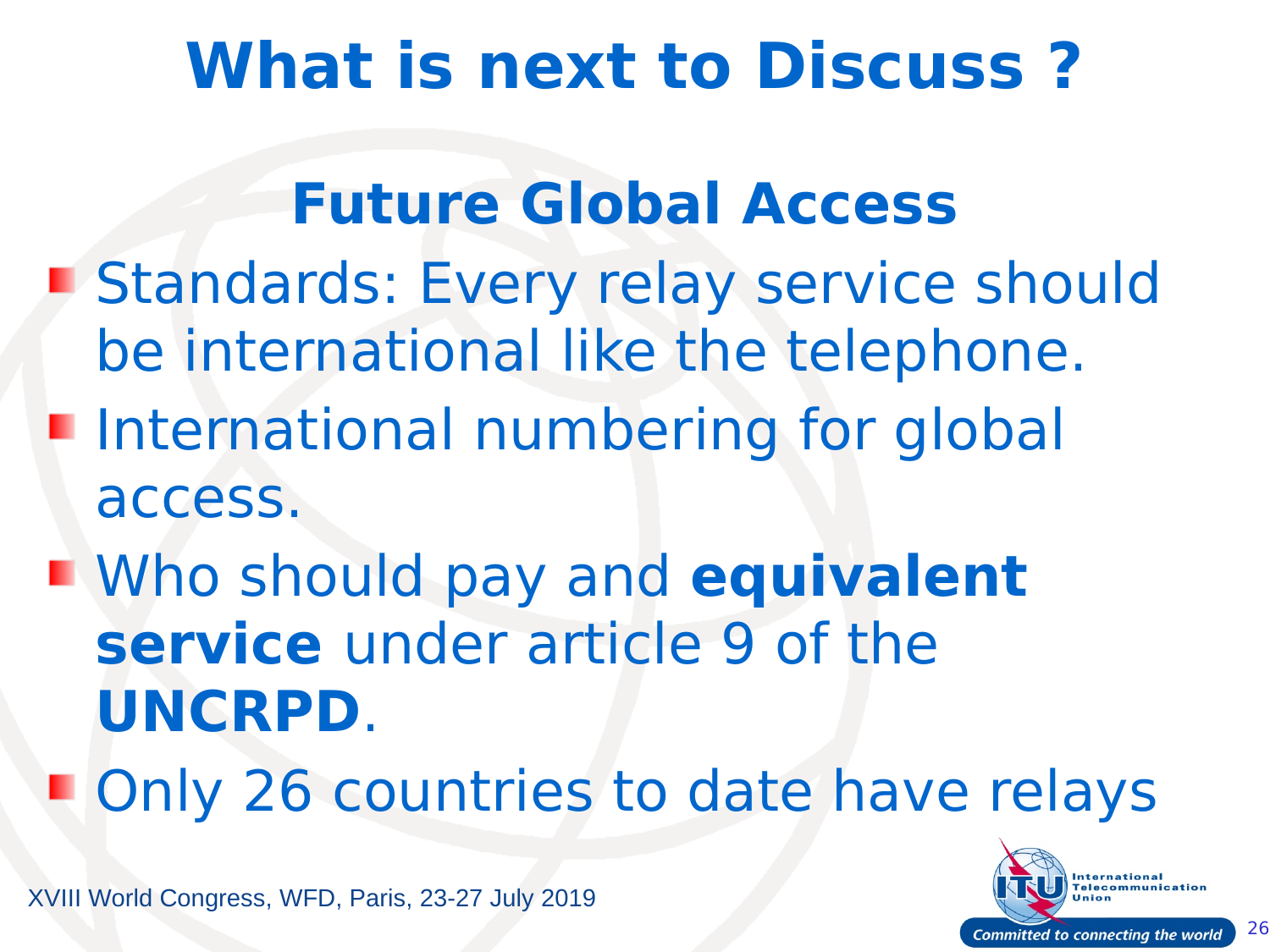

# What is next to Discuss ?
Future Global Access
Standards: Every relay service should be international like the telephone.
International numbering for global access.
Who should pay and equivalent service under article 9 of the UNCRPD.
Only 26 countries to date have relays

XVIII World Congress, WFD, Paris, 23-27 July 2019
26